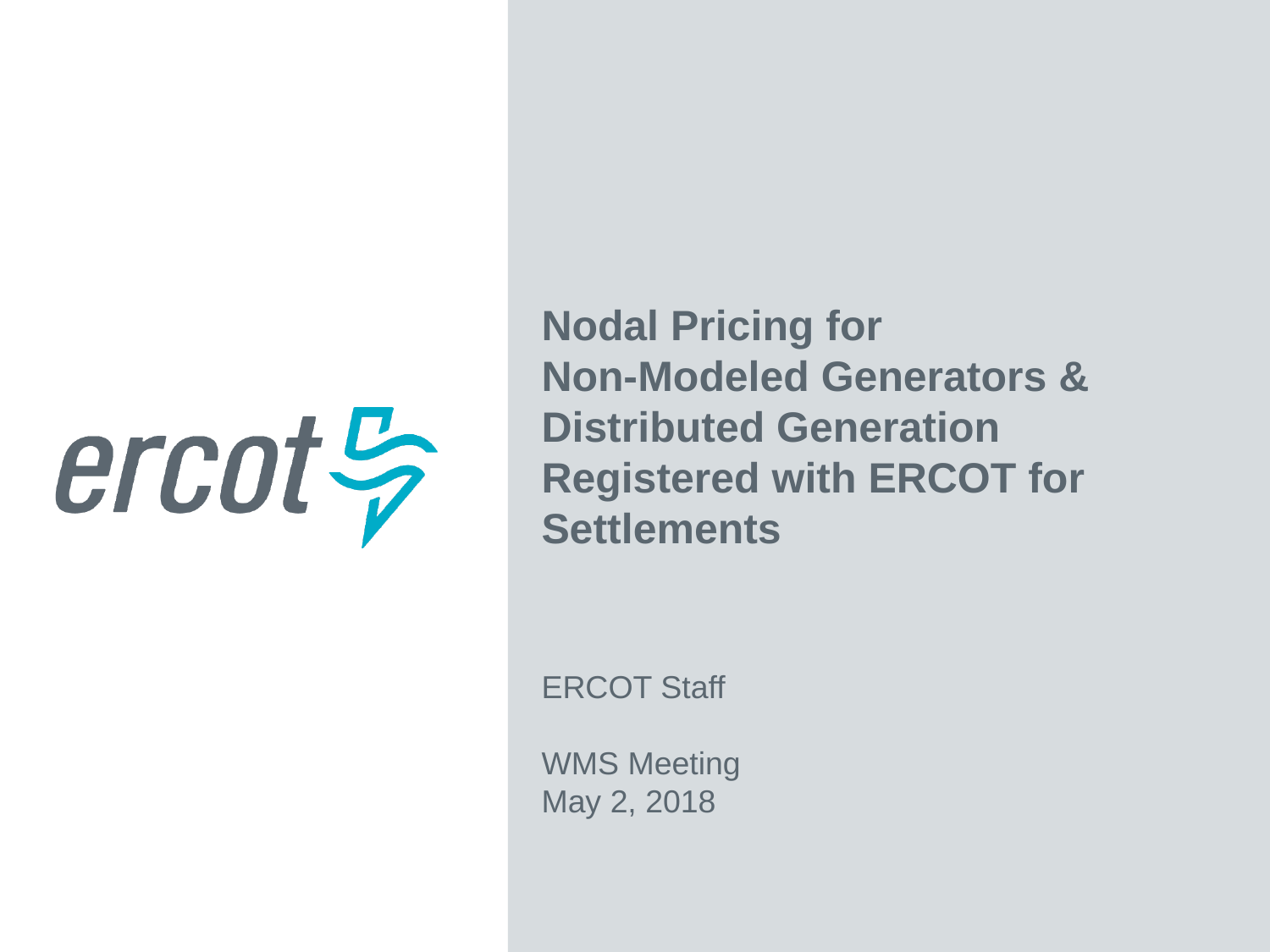

Nodal Pricing for
Non-Modeled Generators & Distributed Generation Registered with ERCOT for Settlements

ERCOT Staff

WMS Meeting
May 2, 2018